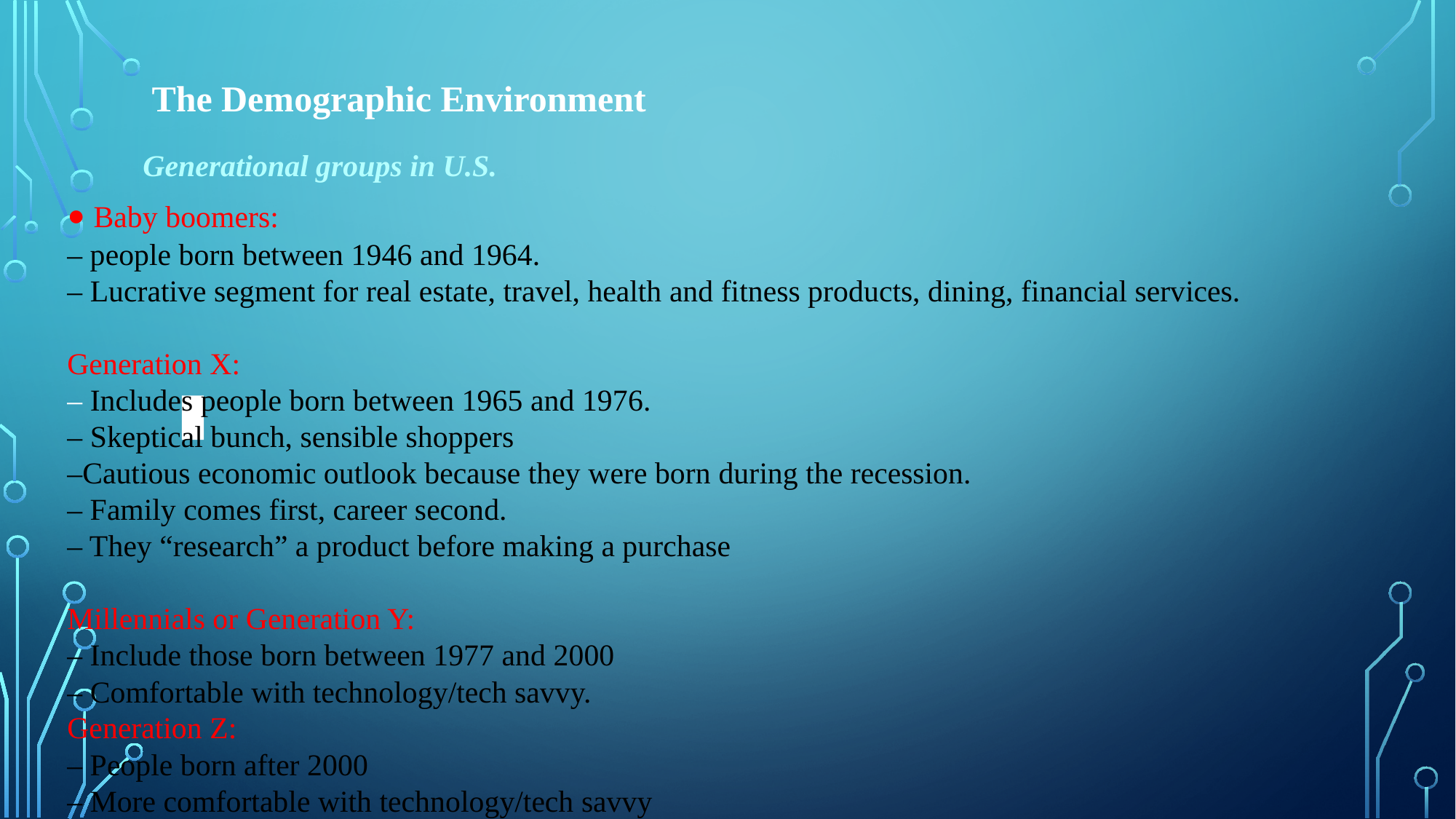

The Demographic Environment
Generational groups in U.S.

• Baby boomers:
– people born between 1946 and 1964.
– Lucrative segment for real estate, travel, health and fitness products, dining, financial services.

Generation X:
– Includes people born between 1965 and 1976.
– Skeptical bunch, sensible shoppers
–Cautious economic outlook because they were born during the recession.
– Family comes first, career second.
– They “research” a product before making a purchase

Millennials or Generation Y:
– Include those born between 1977 and 2000
– Comfortable with technology/tech savvy.
Generation Z:
– People born after 2000
– More comfortable with technology/tech savvy